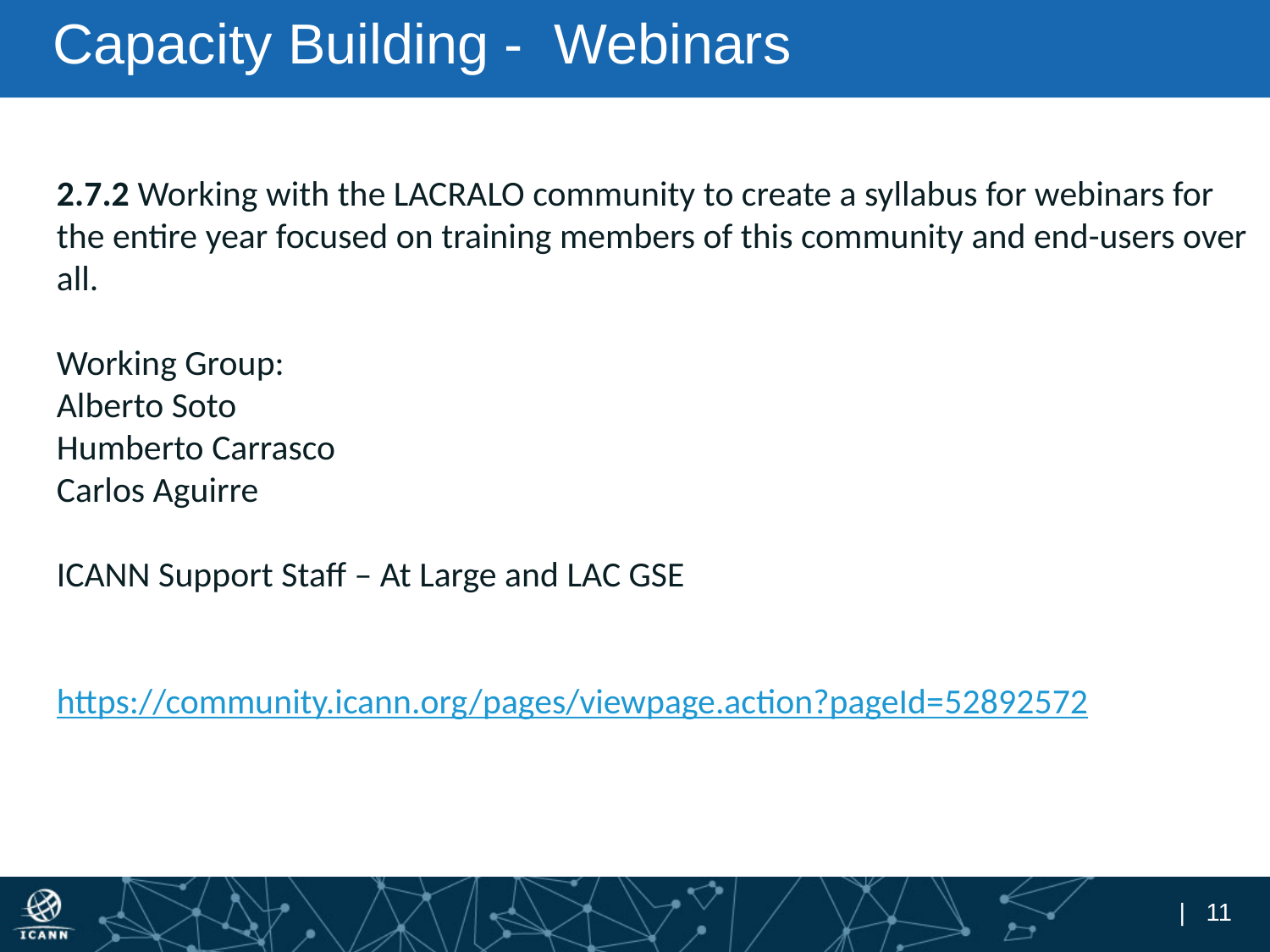

# Capacity Building -  Webinars
2.7.2 Working with the LACRALO community to create a syllabus for webinars for the entire year focused on training members of this community and end-users over all.

Working Group:
Alberto Soto
Humberto Carrasco
Carlos Aguirre

ICANN Support Staff – At Large and LAC GSE

https://community.icann.org/pages/viewpage.action?pageId=52892572